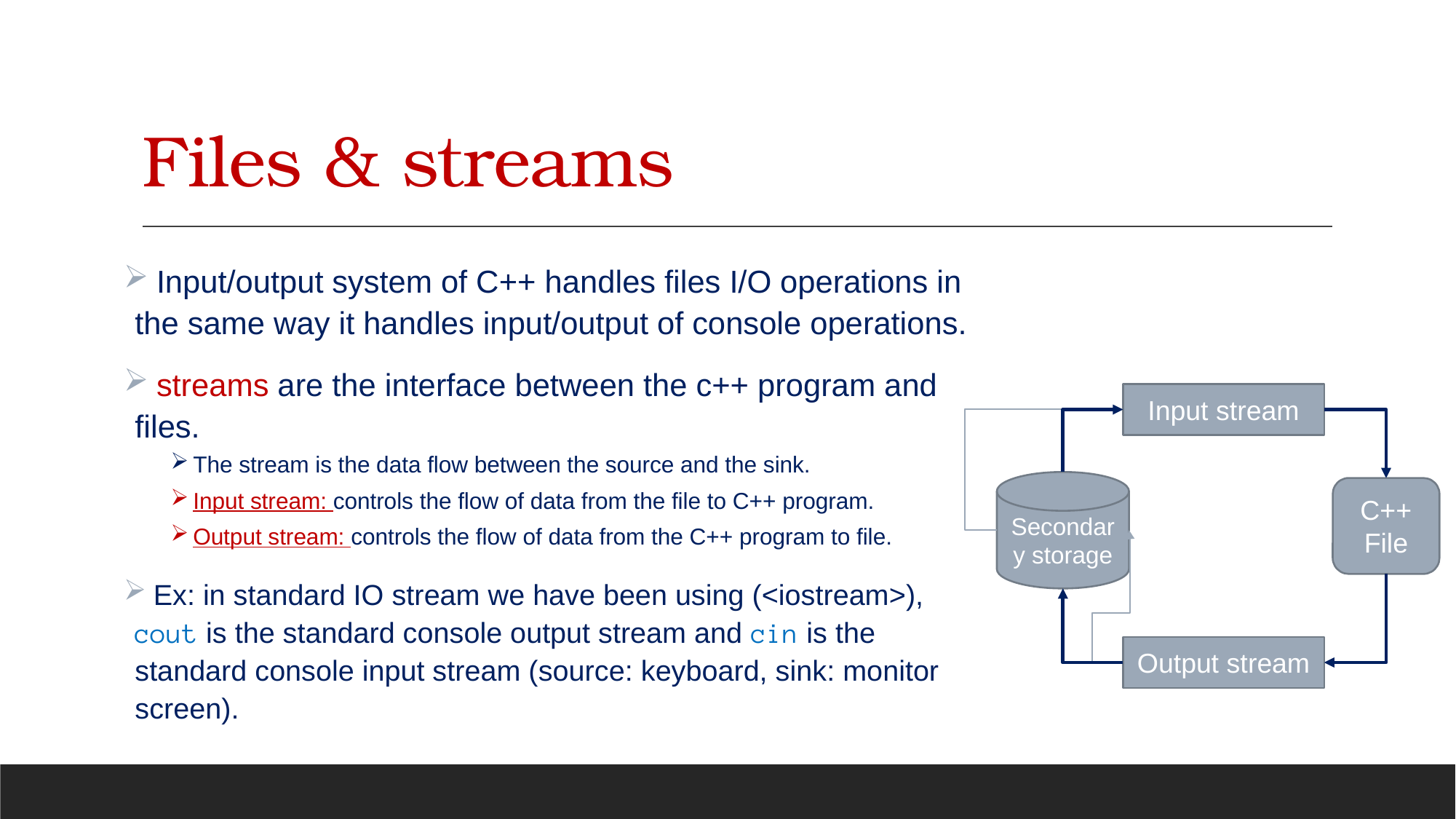

# Files & streams
 Input/output system of C++ handles files I/O operations in the same way it handles input/output of console operations.
 streams are the interface between the c++ program and files.
The stream is the data flow between the source and the sink.
Input stream: controls the flow of data from the file to C++ program.
Output stream: controls the flow of data from the C++ program to file.
 Ex: in standard IO stream we have been using (<iostream>), cout is the standard console output stream and cin is the standard console input stream (source: keyboard, sink: monitor screen).

Input stream
Secondary storage
C++
File
Output stream